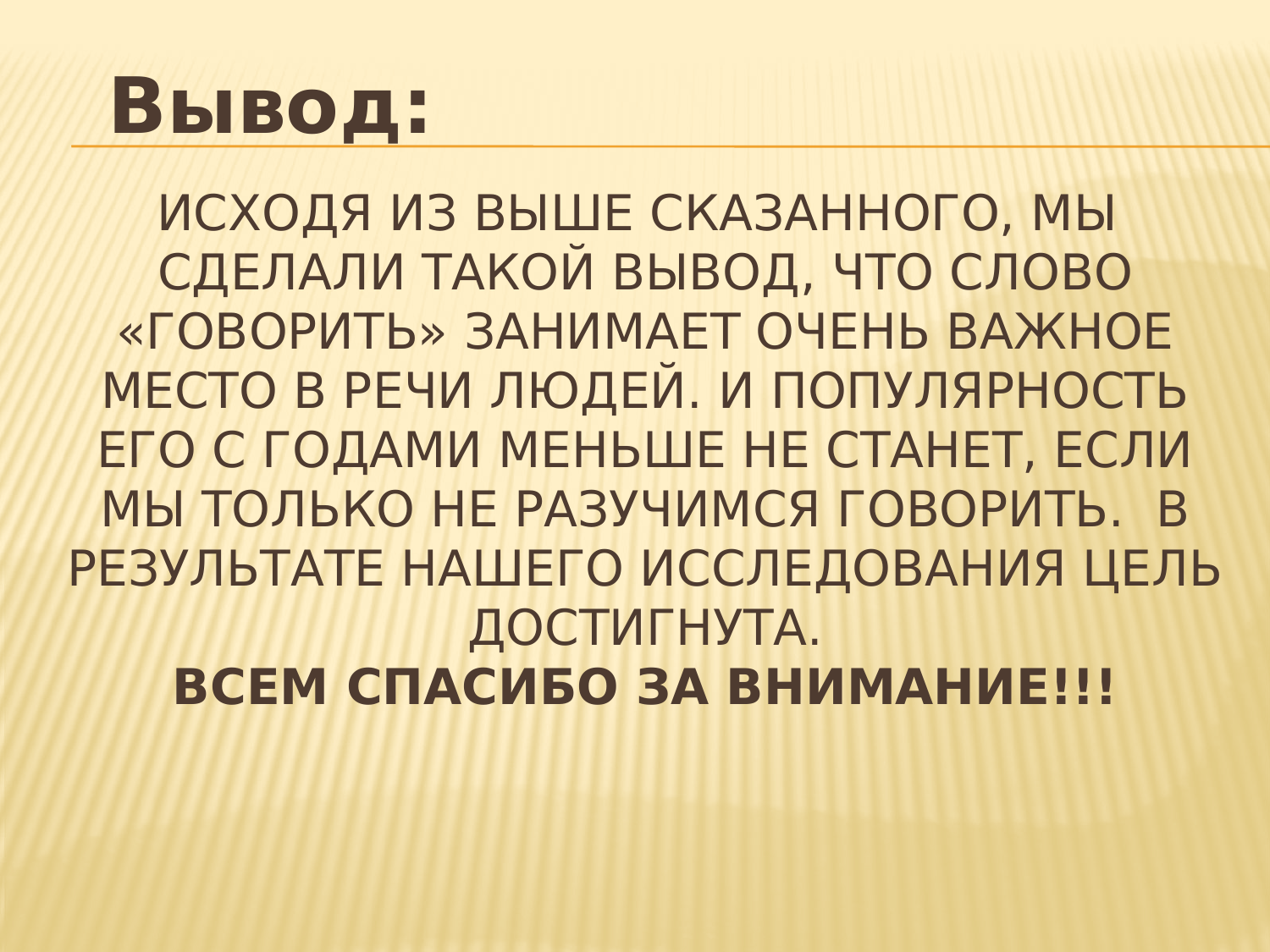

Вывод:

# Исходя из выше сказанного, мы  сделали такой вывод, что слово «говорить» занимает очень важное место в речи людей. И популярность его с годами меньше не станет, если мы только не разучимся говорить.  В результате нашего исследования цель достигнута. Всем спасибо за внимание!!!